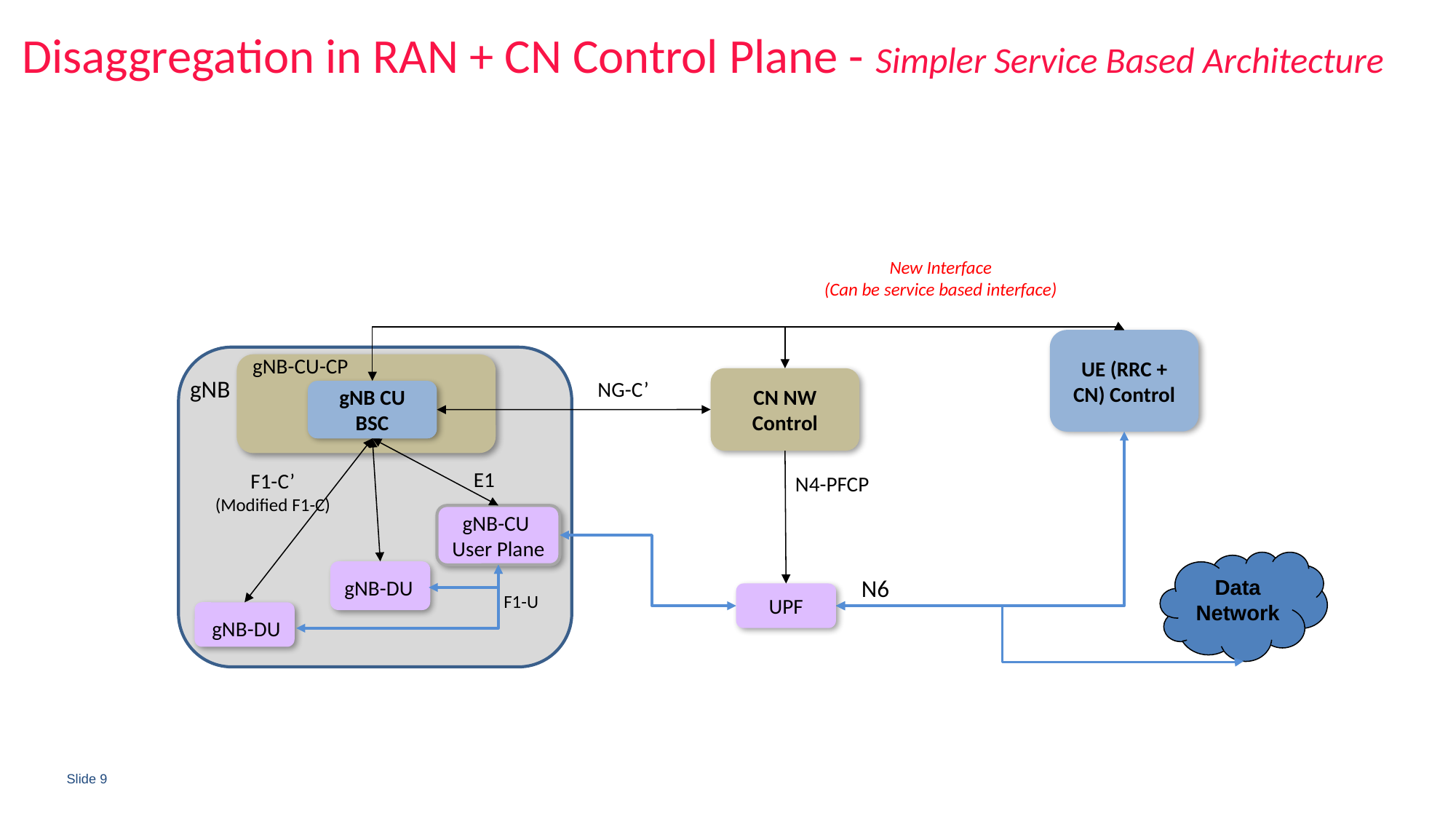

Disaggregation in RAN + CN Control Plane - Simpler Service Based Architecture
New Interface
(Can be service based interface)
UE (RRC + CN) Control

gNB-CU-CP

gNB
CN NW Control
NG-C’
gNB CU BSC
E1
F1-C’
(Modified F1-C)
N4-PFCP
gNB-CU
User Plane
Data Network

N6
gNB-DU
UPF
F1-U

gNB-DU